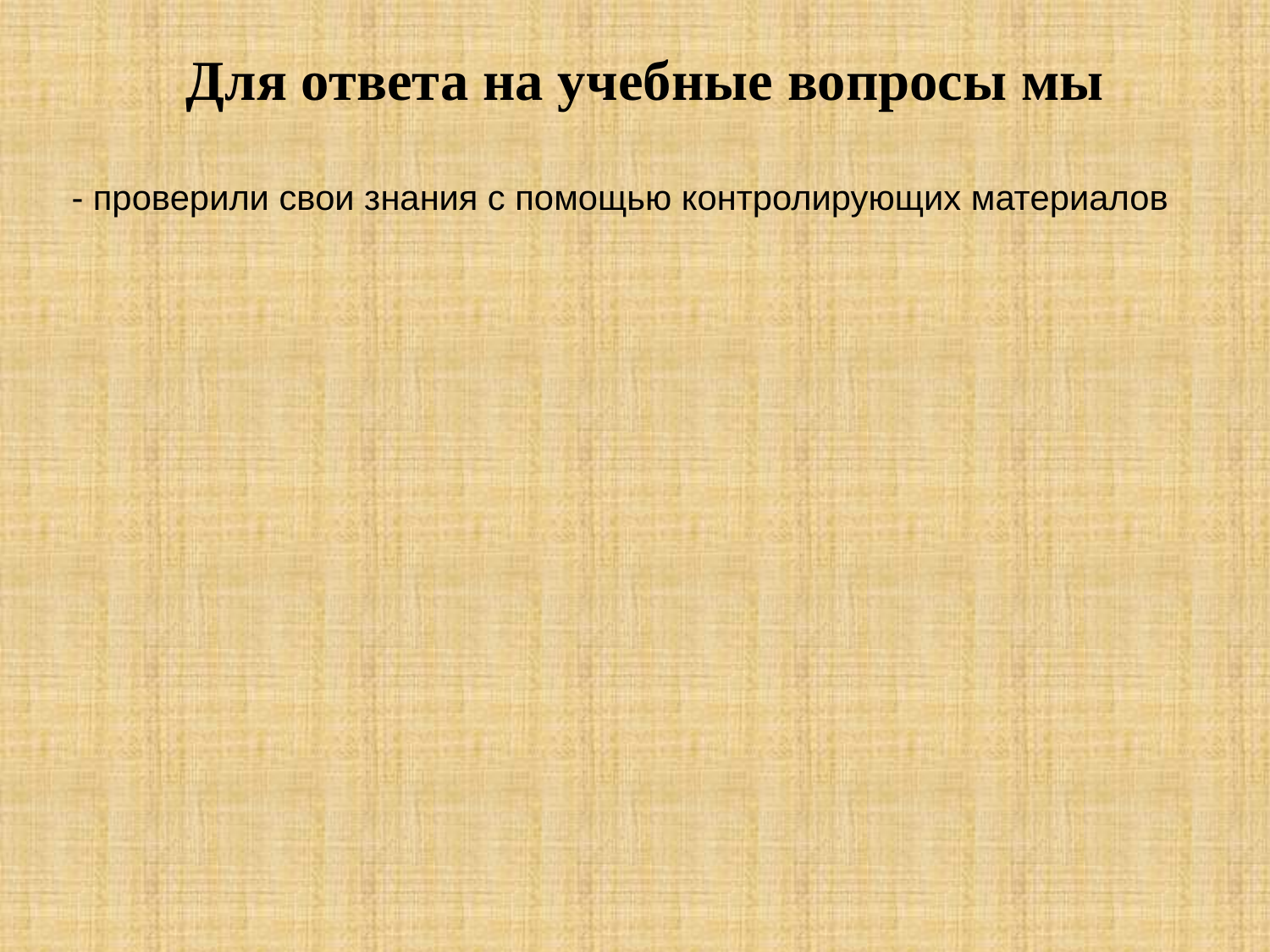

# Для ответа на учебные вопросы мы
  - проверили свои знания с помощью контролирующих материалов